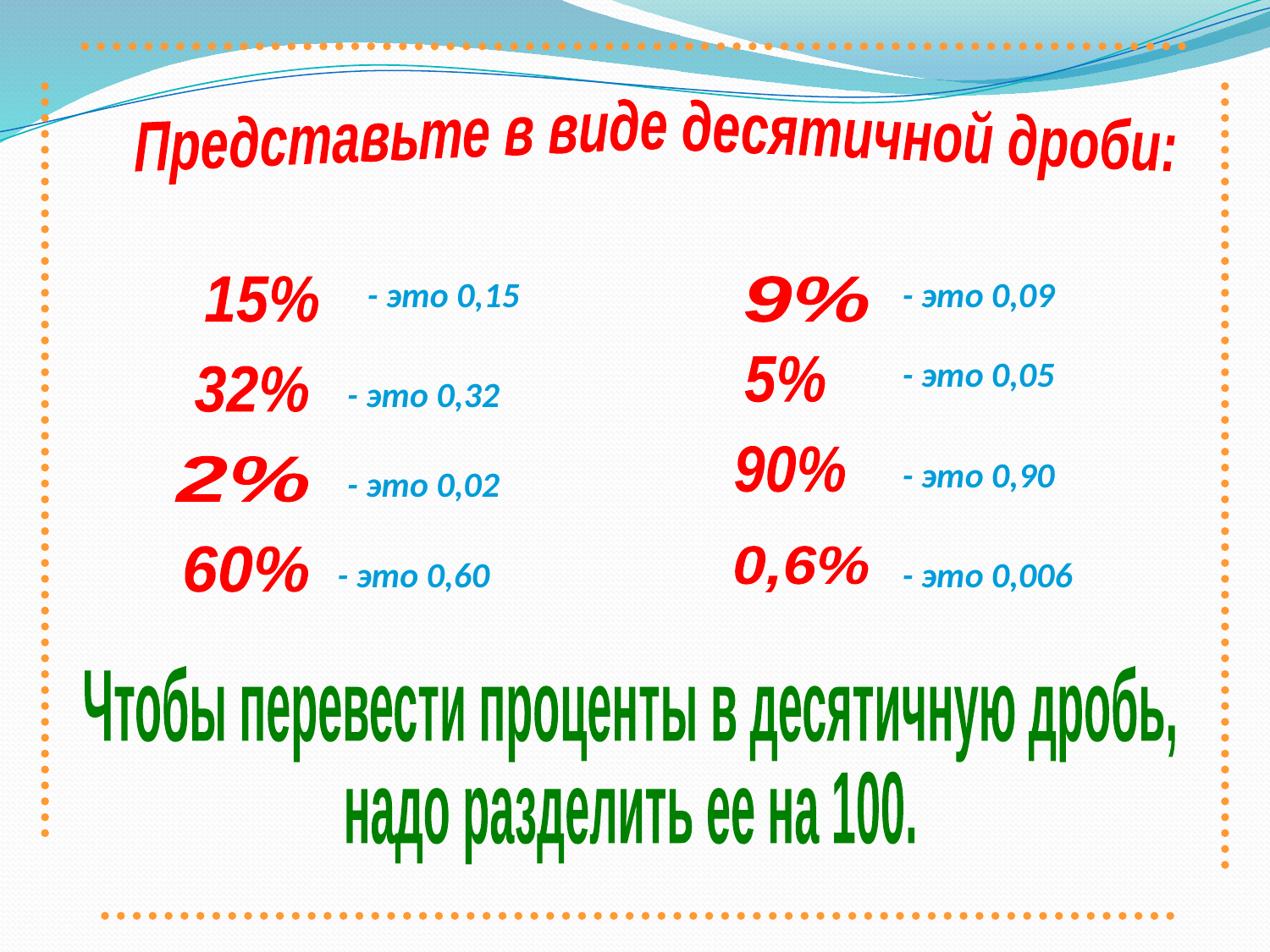

Представьте в виде десятичной дроби:
- это 0,15
- это 0,09
15%
9%
- это 0,05
5%
32%
- это 0,32
90%
- это 0,90
2%
- это 0,02
60%
- это 0,60
0,6%
- это 0,006
Чтобы перевести проценты в десятичную дробь,
надо разделить ее на 100.